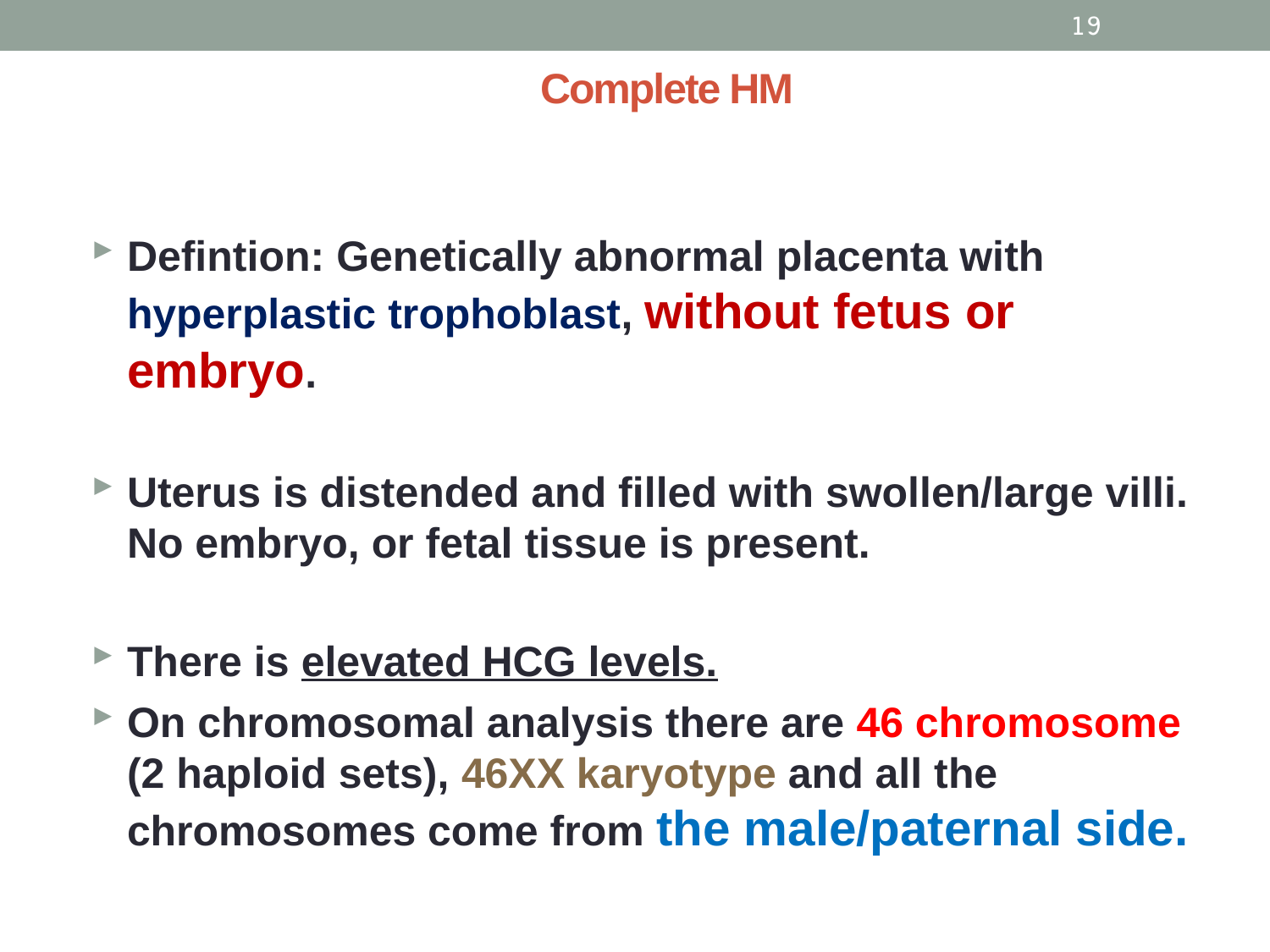

19
# Complete HM
Defintion: Genetically abnormal placenta with hyperplastic trophoblast, without fetus or embryo.

Uterus is distended and filled with swollen/large villi. No embryo, or fetal tissue is present.

There is elevated HCG levels.
On chromosomal analysis there are 46 chromosome (2 haploid sets), 46XX karyotype and all the chromosomes come from the male/paternal side.